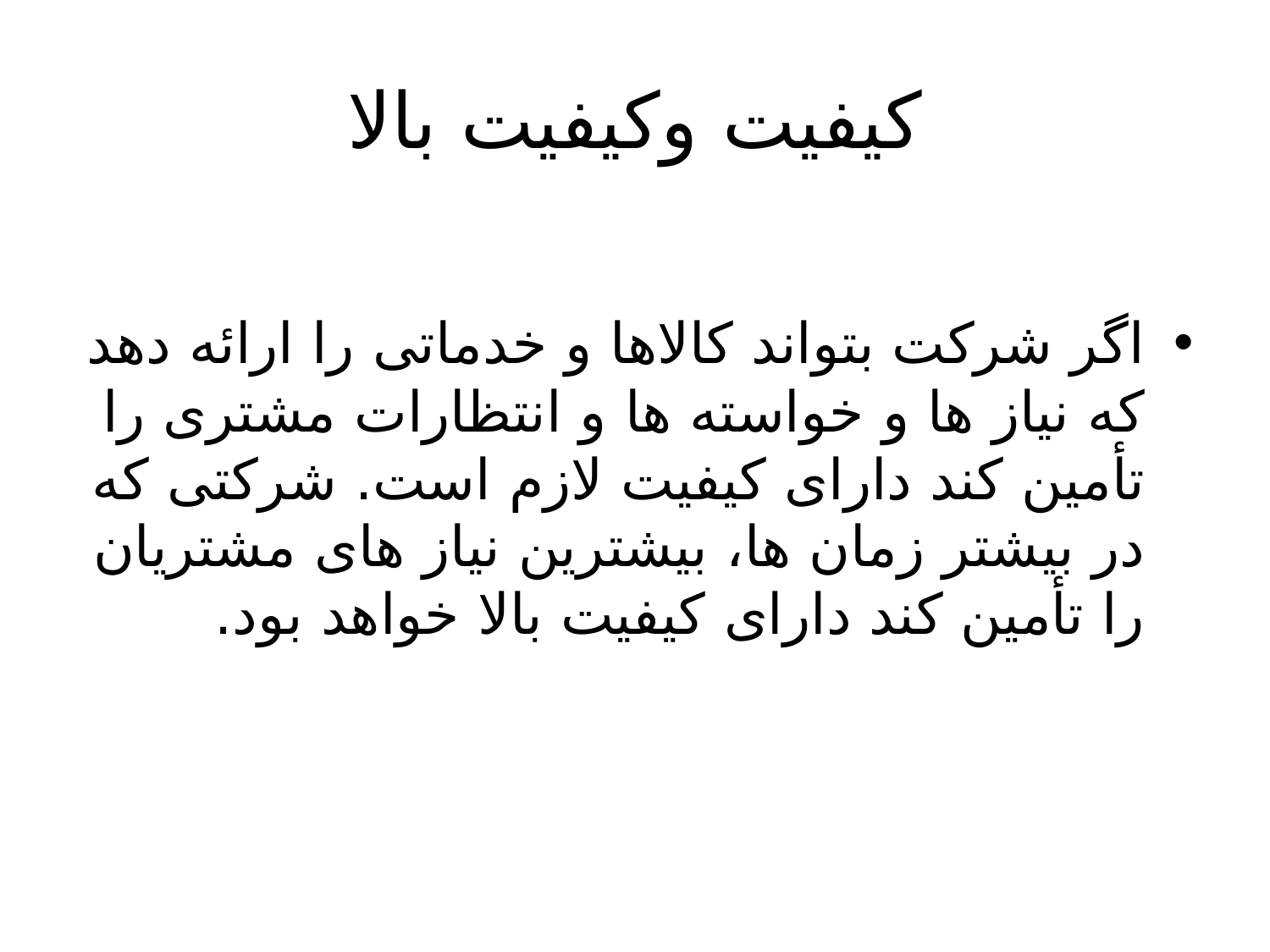

# کیفیت وکیفیت بالا

اگر شرکت بتواند کالاها و خدماتی را ارائه دهد که نیاز ها و خواسته ها و انتظارات مشتری را تأمین کند دارای کیفیت لازم است. شرکتی که در بیشتر زمان ها، بیشترین نیاز های مشتریان را تأمین کند دارای کیفیت بالا خواهد بود.